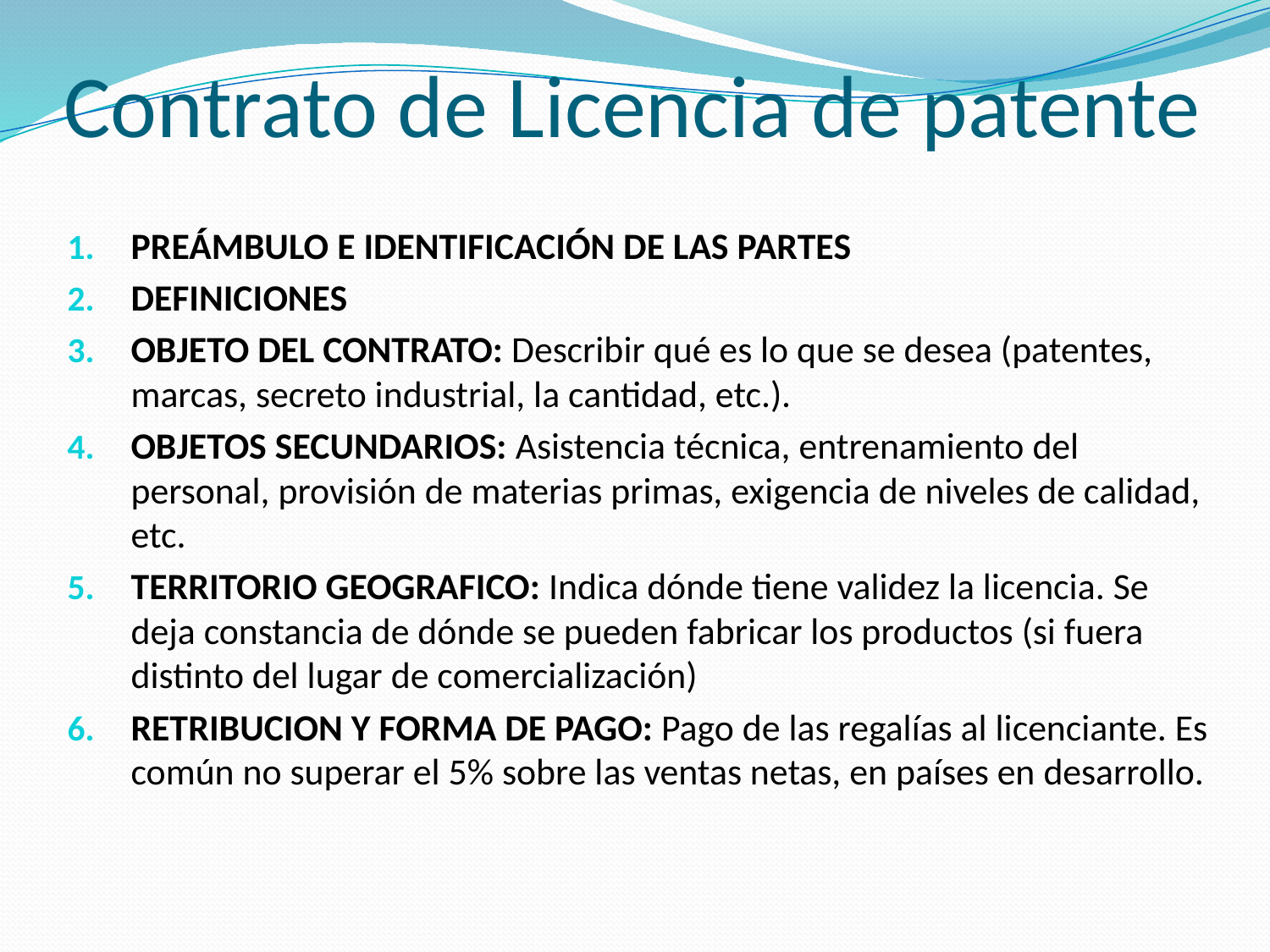

# Contrato de Licencia de patente
PREÁMBULO E IDENTIFICACIÓN DE LAS PARTES
DEFINICIONES
OBJETO DEL CONTRATO: Describir qué es lo que se desea (patentes, marcas, secreto industrial, la cantidad, etc.).
OBJETOS SECUNDARIOS: Asistencia técnica, entrenamiento del personal, provisión de materias primas, exigencia de niveles de calidad, etc.
TERRITORIO GEOGRAFICO: Indica dónde tiene validez la licencia. Se deja constancia de dónde se pueden fabricar los productos (si fuera distinto del lugar de comercialización)
RETRIBUCION Y FORMA DE PAGO: Pago de las regalías al licenciante. Es común no superar el 5% sobre las ventas netas, en países en desarrollo.